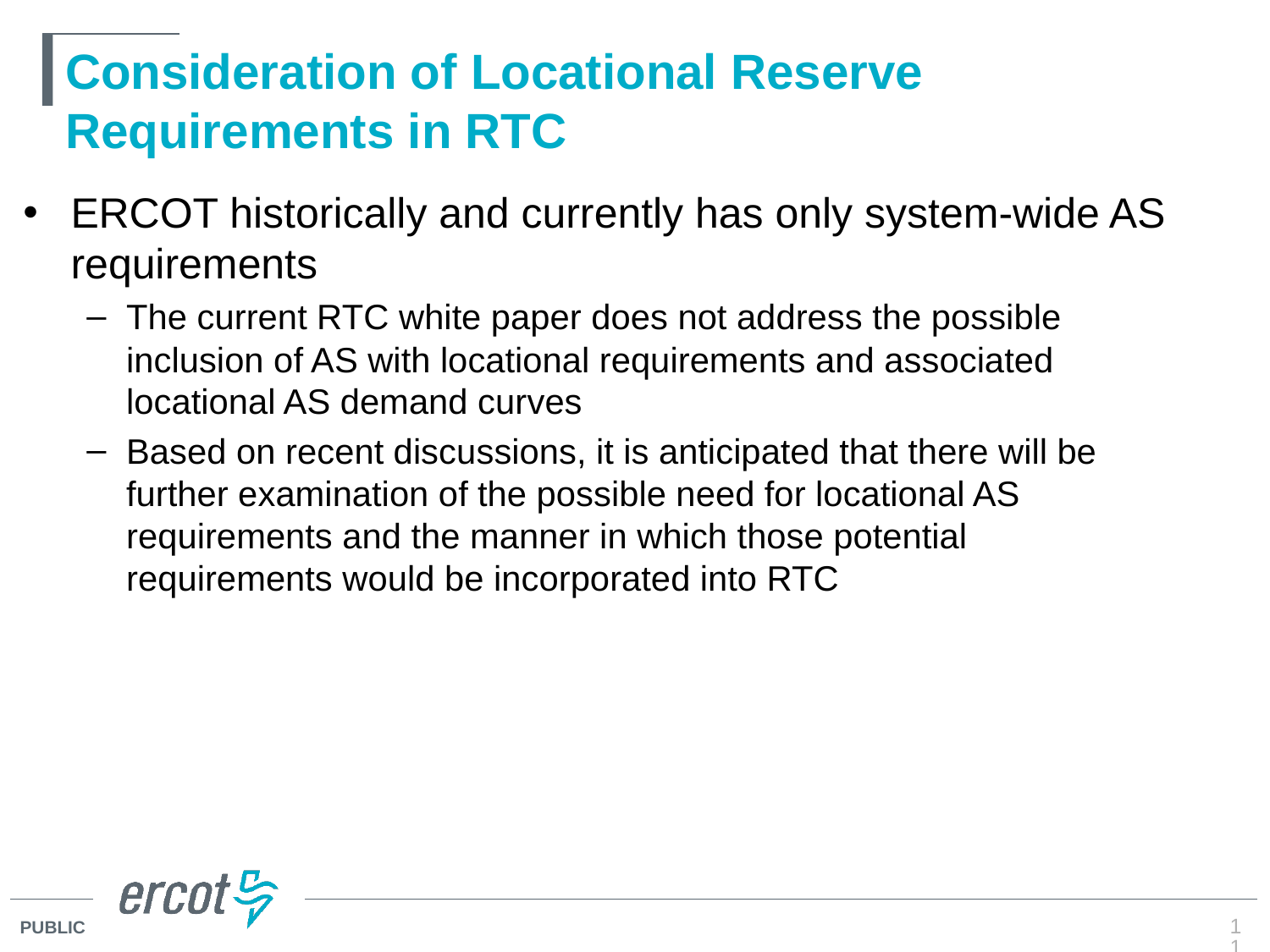

# Consideration of Locational Reserve Requirements in RTC
ERCOT historically and currently has only system-wide AS requirements
The current RTC white paper does not address the possible inclusion of AS with locational requirements and associated locational AS demand curves
Based on recent discussions, it is anticipated that there will be further examination of the possible need for locational AS requirements and the manner in which those potential requirements would be incorporated into RTC

11